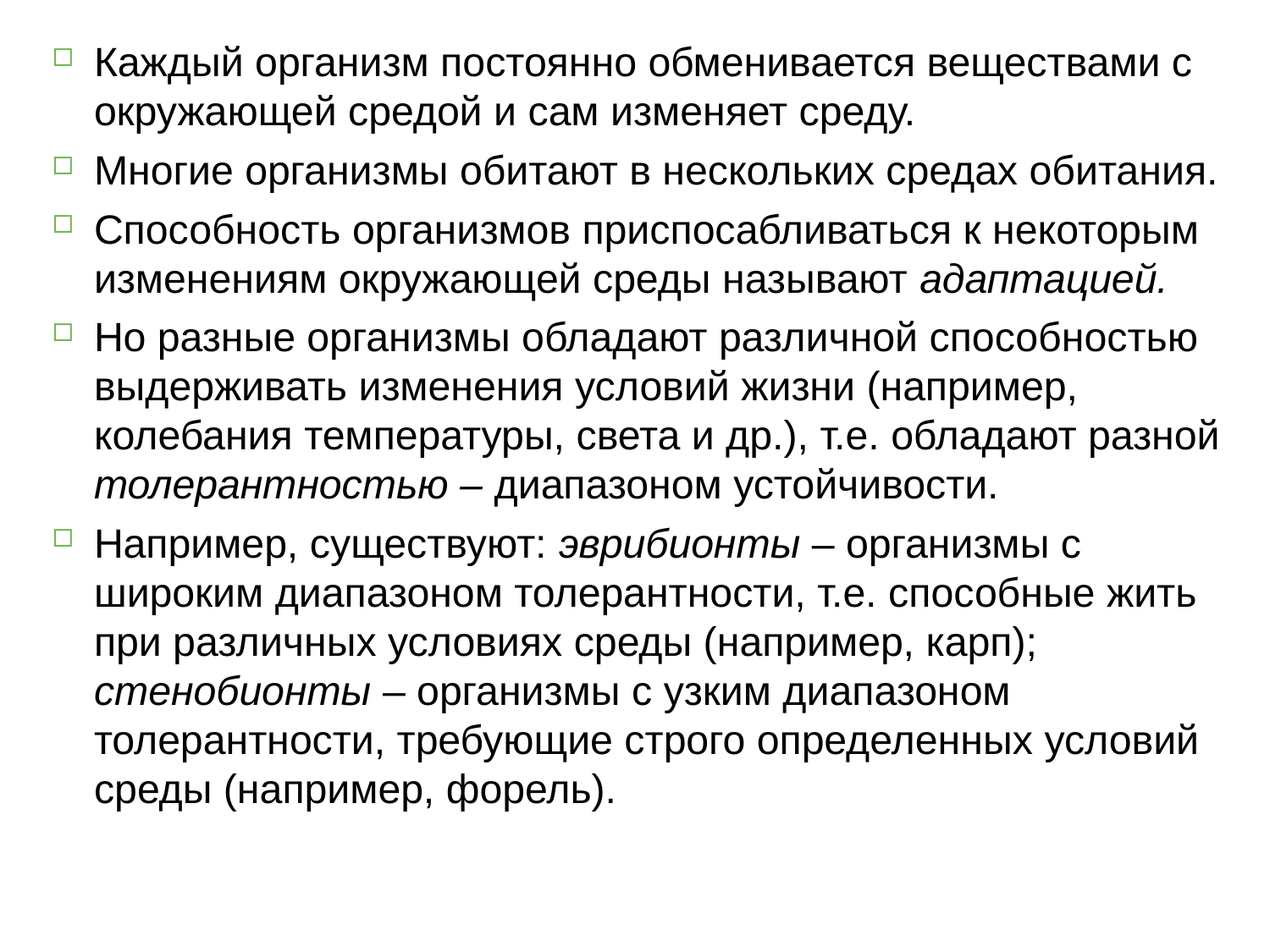

Каждый организм постоянно обменивается веществами с окружающей средой и сам изменяет среду.
Многие организмы обитают в нескольких средах обитания.
Способность организмов приспосабливаться к некоторым изменениям окружающей среды называют адаптацией.
Но разные организмы обладают различной способностью выдерживать изменения условий жизни (например, колебания температуры, света и др.), т.е. обладают разной толерантностью – диапазоном устойчивости.
Например, существуют: эврибионты – организмы с широким диапазоном толерантности, т.е. способные жить при различных условиях среды (например, карп); стенобионты – организмы с узким диапазоном толерантности, требующие строго определенных условий среды (например, форель).